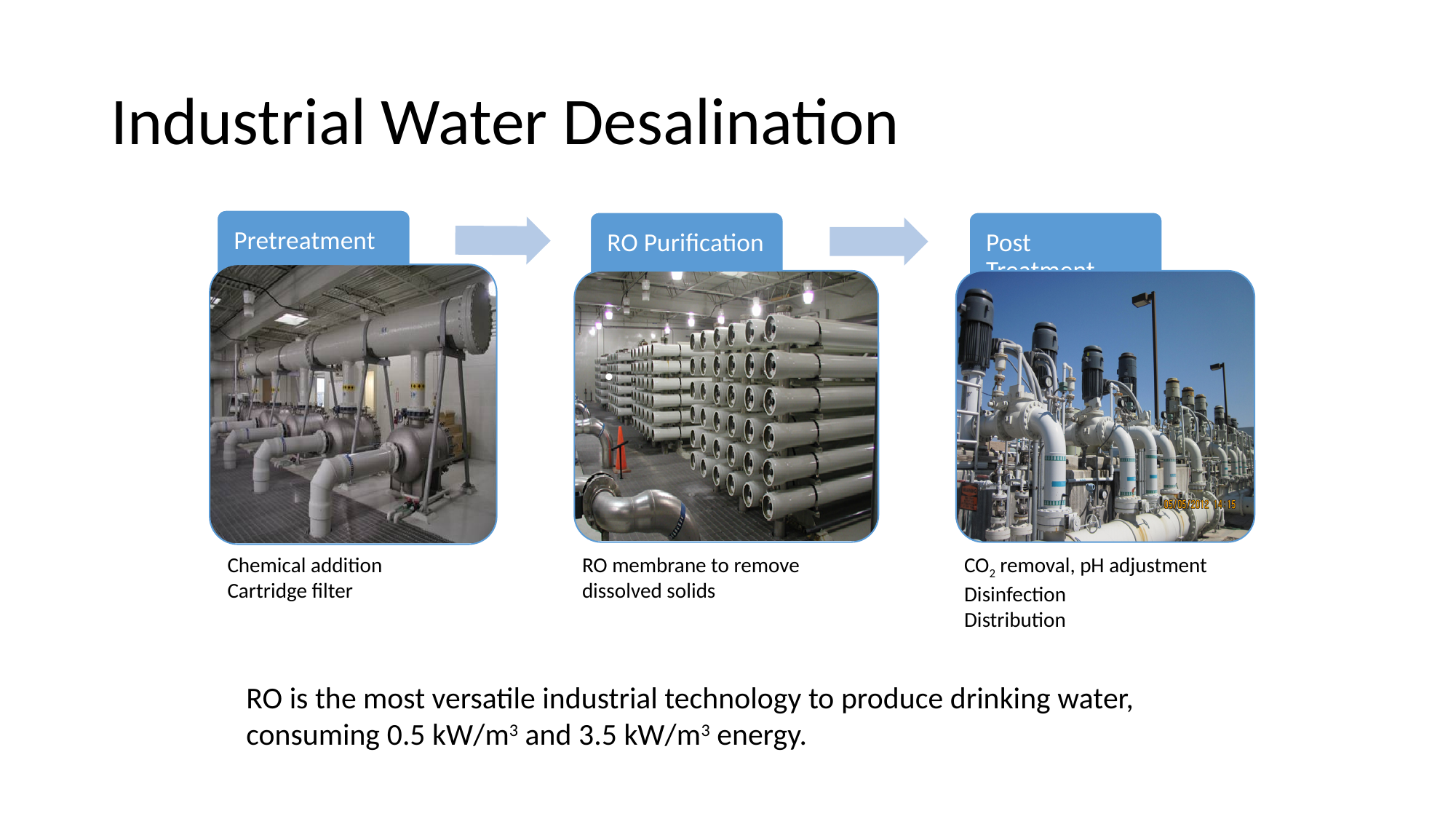

# Industrial Water Desalination
Pretreatment

RO Purification

Post Treatment

Chemical addition
Cartridge filter
RO membrane to remove dissolved solids
CO2 removal, pH adjustment
Disinfection
Distribution
RO is the most versatile industrial technology to produce drinking water, consuming 0.5 kW/m3 and 3.5 kW/m3 energy.